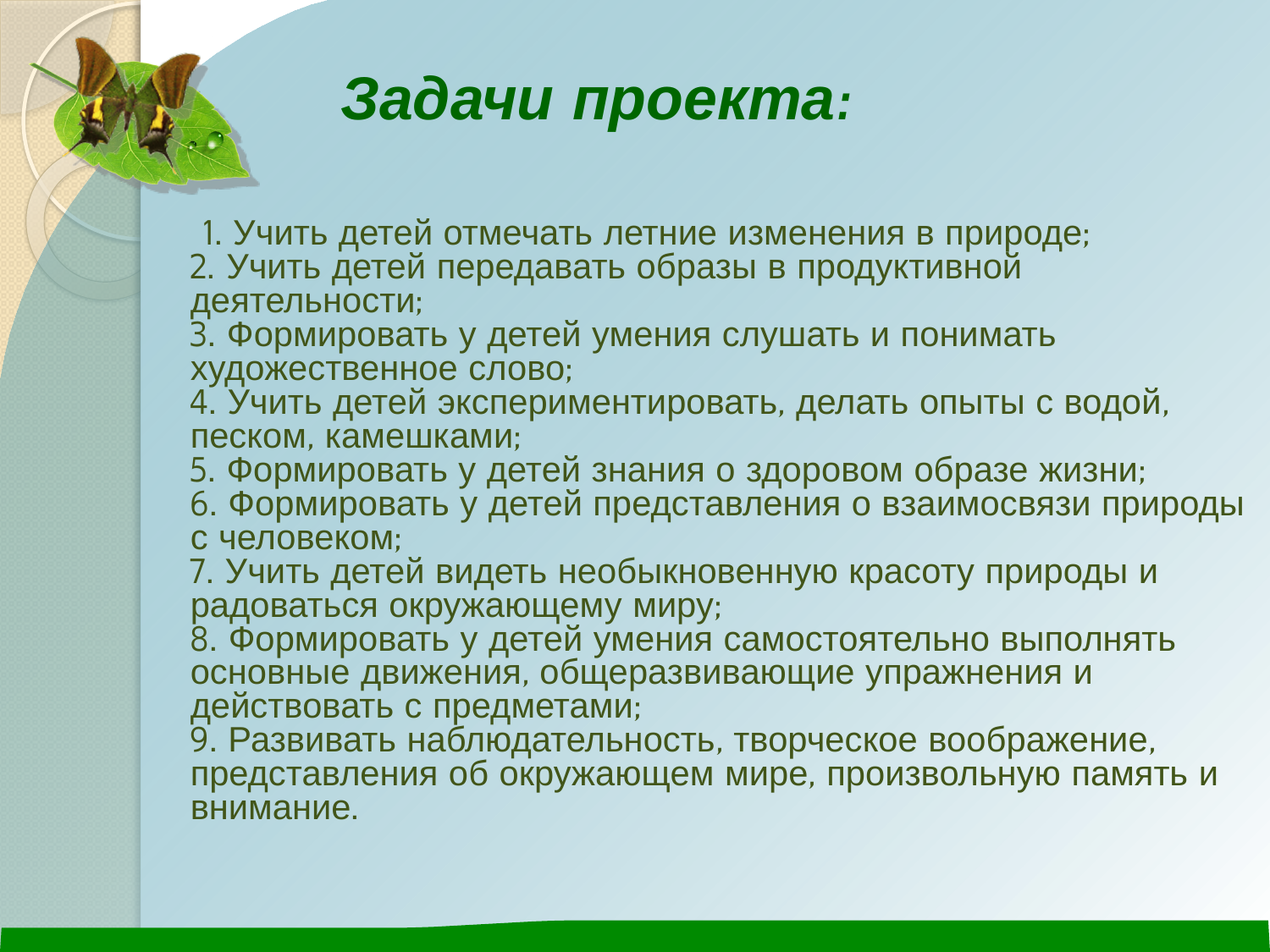

# Задачи проекта:
     1. Учить детей отмечать летние изменения в природе;
2. Учить детей передавать образы в продуктивной деятельности;
3. Формировать у детей умения слушать и понимать художественное слово;
4. Учить детей экспериментировать, делать опыты с водой, песком, камешками;
5. Формировать у детей знания о здоровом образе жизни;
6. Формировать у детей представления о взаимосвязи природы с человеком;
7. Учить детей видеть необыкновенную красоту природы и радоваться окружающему миру;
8. Формировать у детей умения самостоятельно выполнять основные движения, общеразвивающие упражнения и действовать с предметами;
9. Развивать наблюдательность, творческое воображение, представления об окружающем мире, произвольную память и внимание.